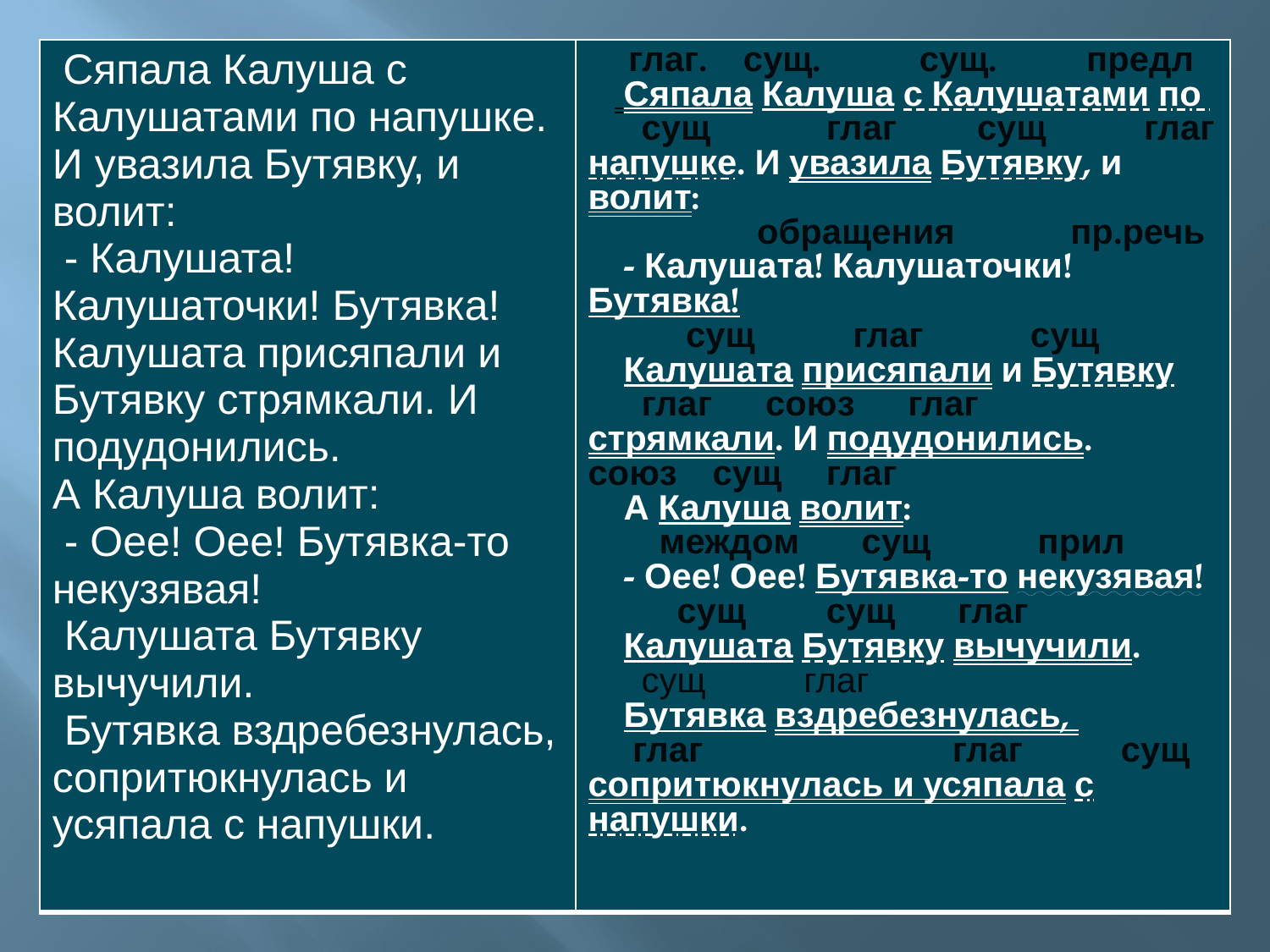

| Сяпала Калуша с Калушатами по напушке. И увазила Бутявку, и волит: - Калушата! Калушаточки! Бутявка! Калушата присяпали и Бутявку стрямкали. И подудонились. А Калуша волит: - Оее! Оее! Бутявка-то некузявая! Калушата Бутявку вычучили. Бутявка вздребезнулась, сопритюкнулась и усяпала с напушки. | глаг. сущ. сущ. предл Сяпала Калуша с Калушатами по сущ глаг сущ глаг напушке. И увазила Бутявку, и волит: обращения пр.речь - Калушата! Калушаточки! Бутявка! сущ глаг сущ Калушата присяпали и Бутявку глаг союз глаг стрямкали. И подудонились. союз сущ глаг А Калуша волит: междом сущ прил - Оее! Оее! Бутявка-то некузявая! сущ сущ глаг Калушата Бутявку вычучили. сущ глаг Бутявка вздребезнулась, глаг глаг сущ сопритюкнулась и усяпала с напушки. |
| --- | --- |